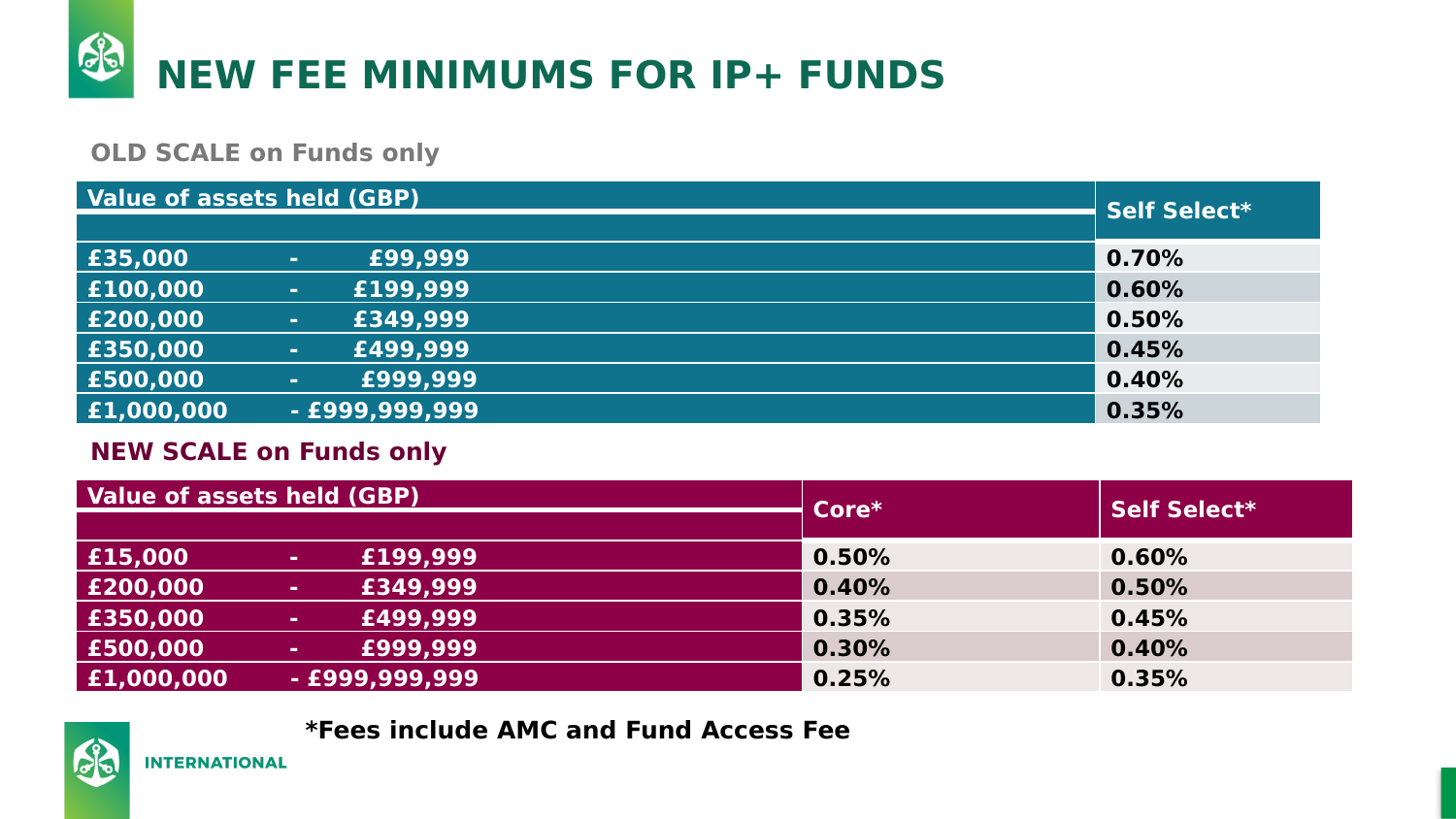

# NEW FEE MINIMUMS FOR IP+ FUNDS
OLD SCALE on Funds only
| Value of assets held (GBP) | Self Select\* |
| --- | --- |
|  |  |
| £35,000 - £99,999 | 0.70% |
| £100,000 - £199,999 | 0.60% |
| £200,000 - £349,999 | 0.50% |
| £350,000 - £499,999 | 0.45% |
| £500,000 - £999,999 | 0.40% |
| £1,000,000 - £999,999,999 | 0.35% |
NEW SCALE on Funds only
| Value of assets held (GBP) | Core\* | Self Select\* |
| --- | --- | --- |
|  |  |  |
| £15,000 - £199,999 | 0.50% | 0.60% |
| £200,000 - £349,999 | 0.40% | 0.50% |
| £350,000 - £499,999 | 0.35% | 0.45% |
| £500,000 - £999,999 | 0.30% | 0.40% |
| £1,000,000 - £999,999,999 | 0.25% | 0.35% |
*Fees include AMC and Fund Access Fee